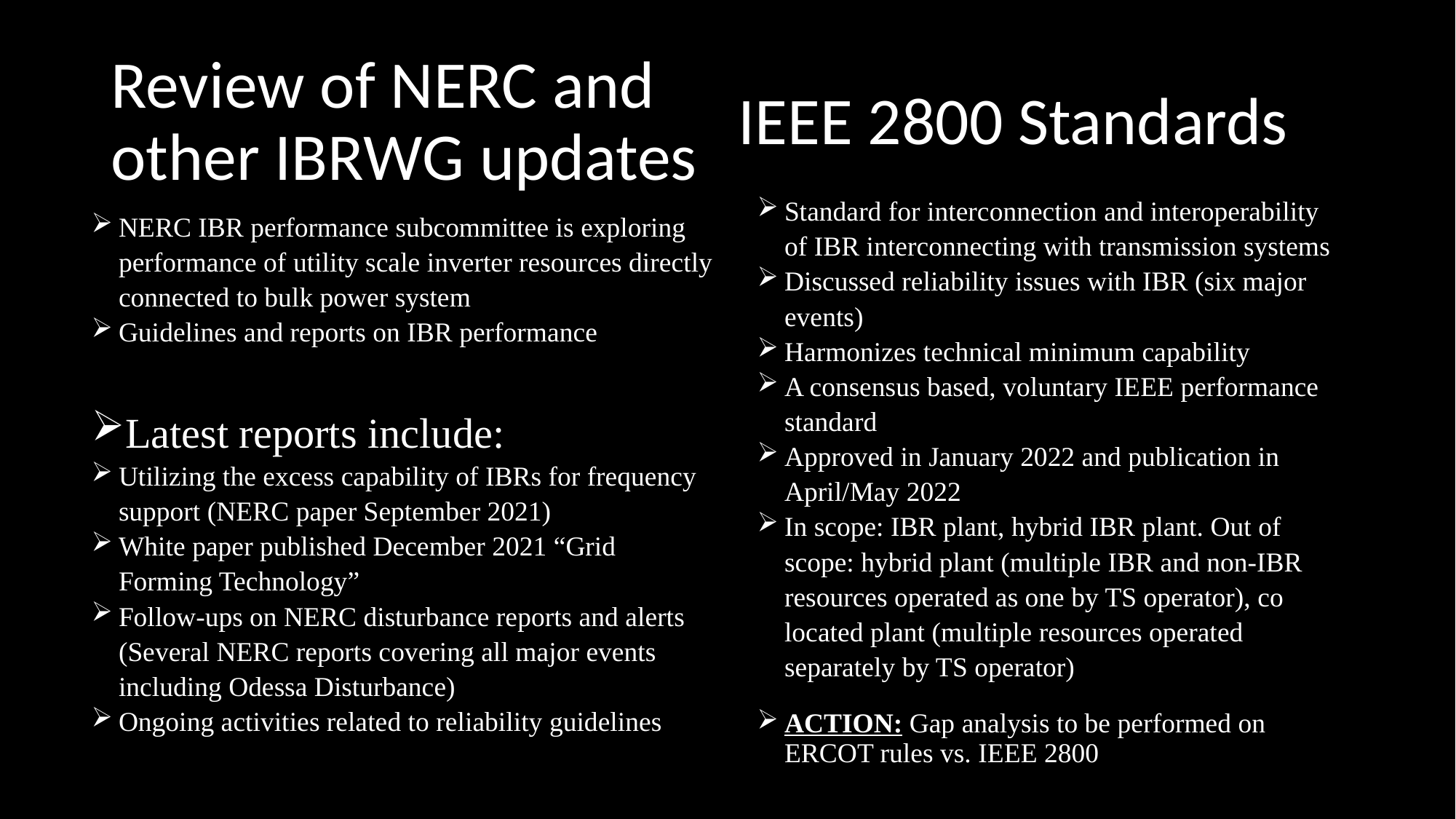

IEEE 2800 Standards
# Review of NERC and other IBRWG updates
Standard for interconnection and interoperability of IBR interconnecting with transmission systems
Discussed reliability issues with IBR (six major events)
Harmonizes technical minimum capability
A consensus based, voluntary IEEE performance standard
Approved in January 2022 and publication in April/May 2022
In scope: IBR plant, hybrid IBR plant. Out of scope: hybrid plant (multiple IBR and non-IBR resources operated as one by TS operator), co located plant (multiple resources operated separately by TS operator)
ACTION: Gap analysis to be performed on ERCOT rules vs. IEEE 2800
NERC IBR performance subcommittee is exploring performance of utility scale inverter resources directly connected to bulk power system
Guidelines and reports on IBR performance

Latest reports include:
Utilizing the excess capability of IBRs for frequency support (NERC paper September 2021)
White paper published December 2021 “Grid Forming Technology”
Follow-ups on NERC disturbance reports and alerts (Several NERC reports covering all major events including Odessa Disturbance)
Ongoing activities related to reliability guidelines